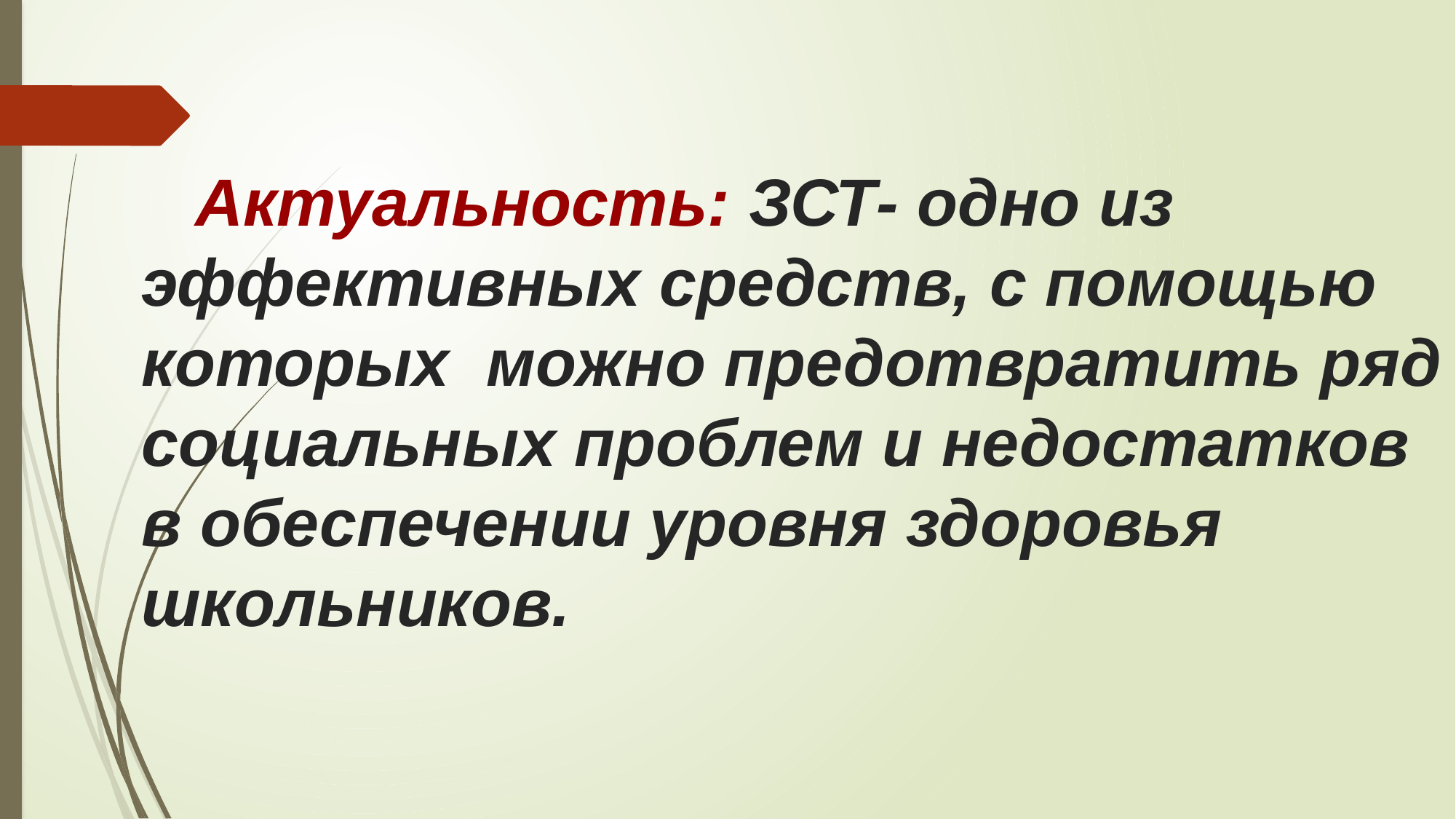

Актуальность: ЗСТ- одно из эффективных средств, с помощью которых  можно предотвратить ряд социальных проблем и недостатков в обеспечении уровня здоровья школьников.